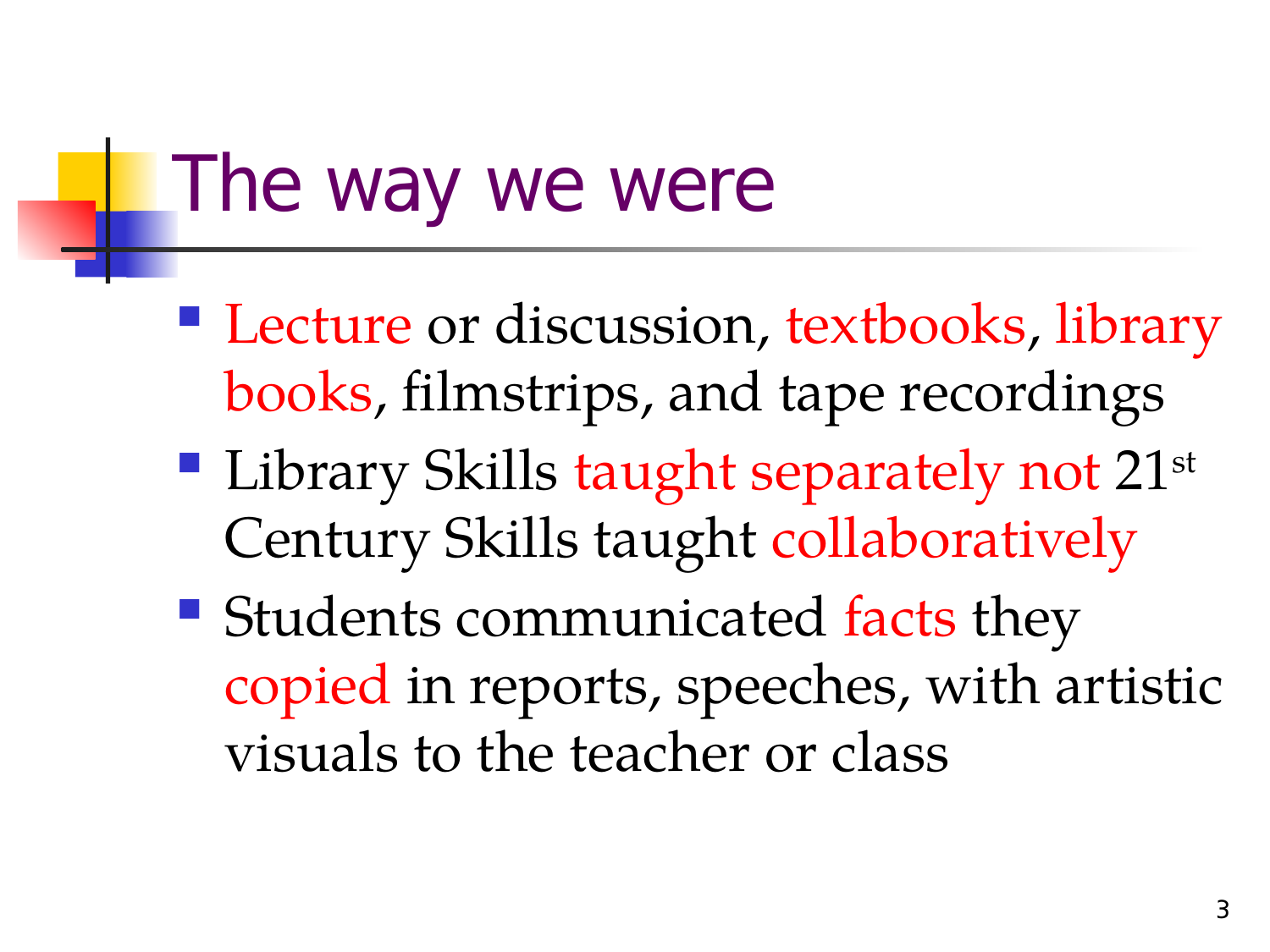

# The way we were
Lecture or discussion, textbooks, library books, filmstrips, and tape recordings
Library Skills taught separately not 21st Century Skills taught collaboratively
Students communicated facts they copied in reports, speeches, with artistic visuals to the teacher or class
3